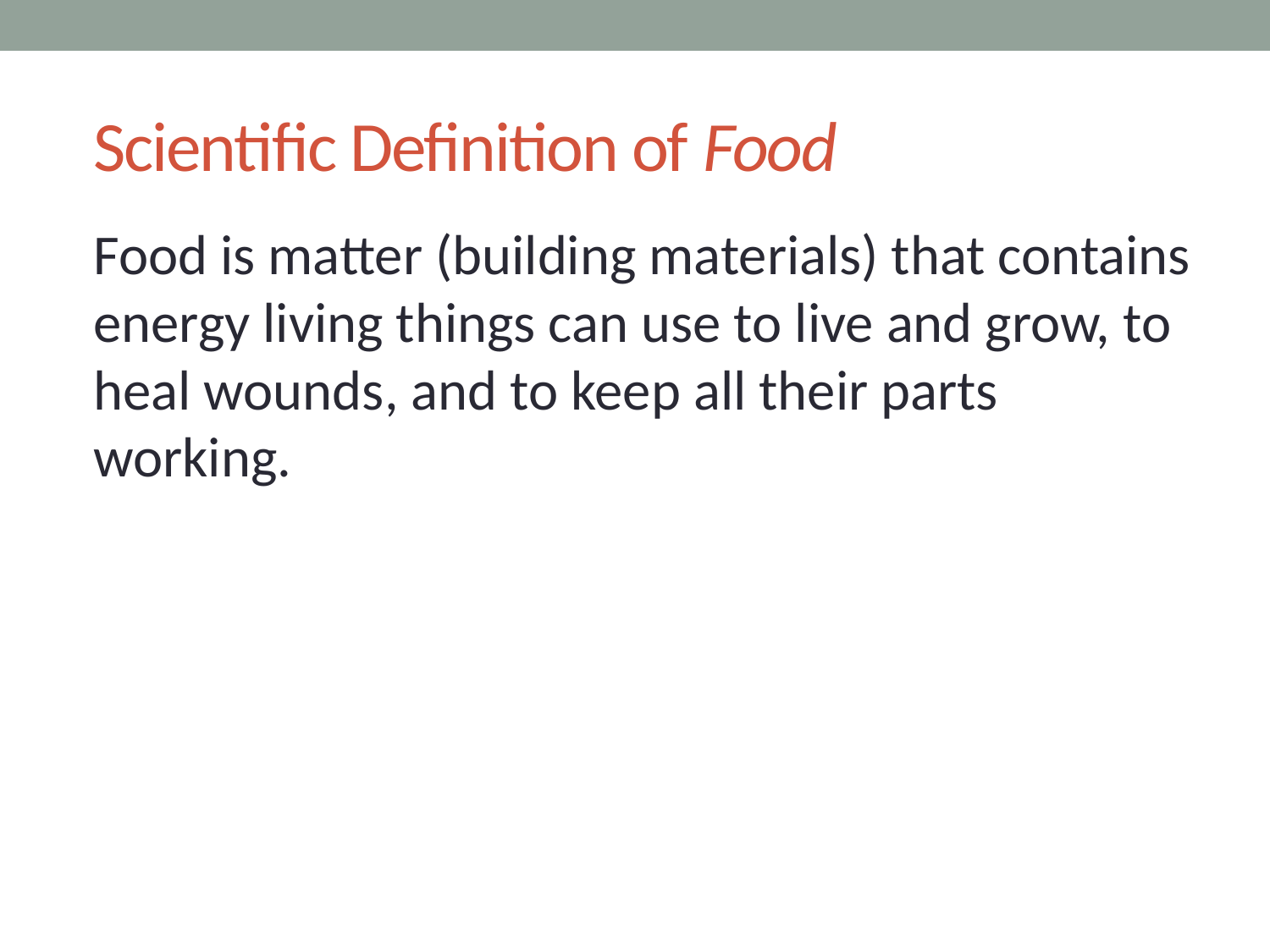

# Scientific Definition of Food
Food is matter (building materials) that contains energy living things can use to live and grow, to heal wounds, and to keep all their parts working.